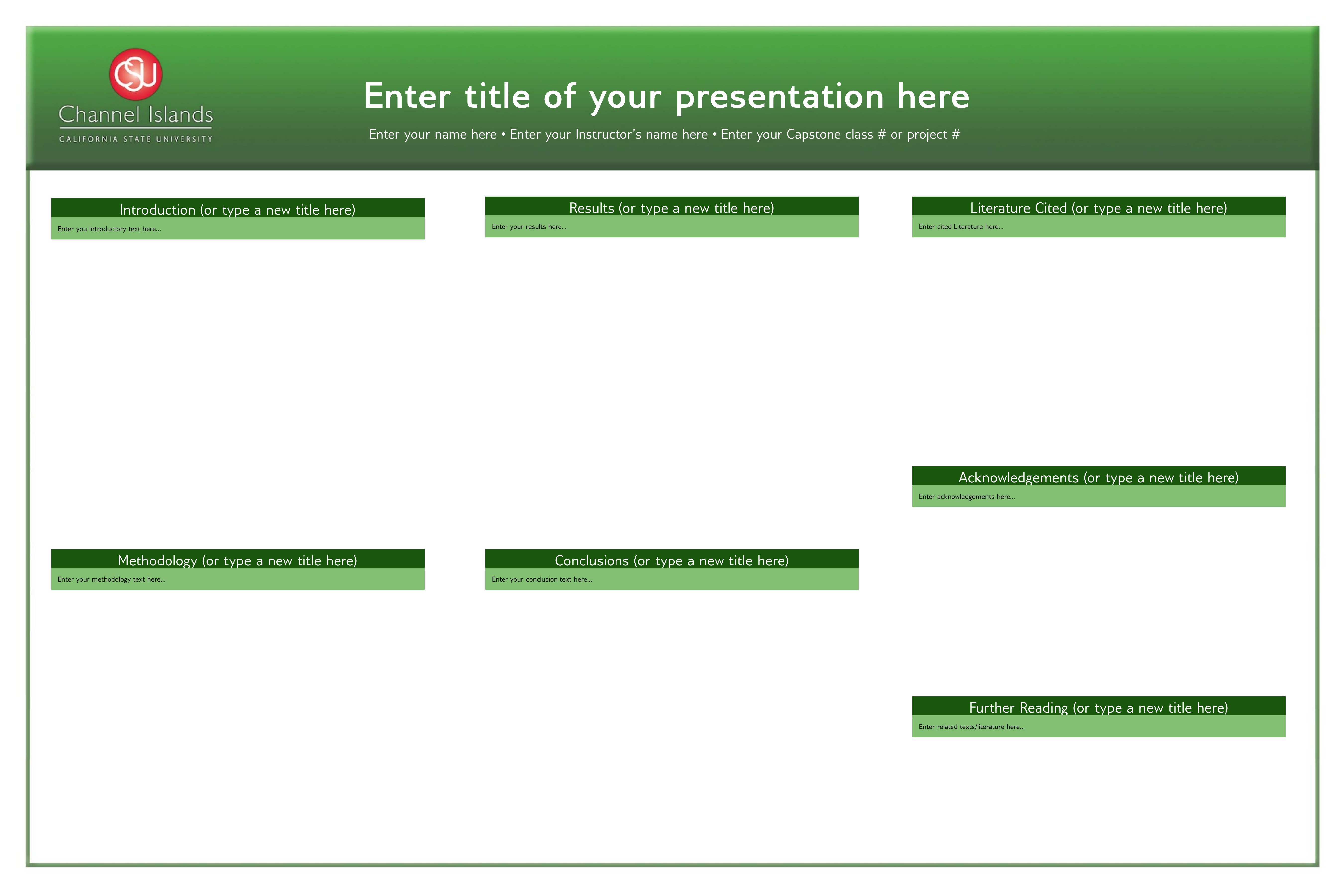

Enter title of your presentation here
Enter your name here • Enter your Instructor’s name here • Enter your Capstone class # or project #
Results (or type a new title here)
Literature Cited (or type a new title here)
Introduction (or type a new title here)
Enter your results here…
Enter cited Literature here…
Enter you Introductory text here…

Acknowledgements (or type a new title here)
Enter acknowledgements here…

Methodology (or type a new title here)
Conclusions (or type a new title here)
Enter your methodology text here…
Enter your conclusion text here…

Further Reading (or type a new title here)
Enter related texts/literature here…